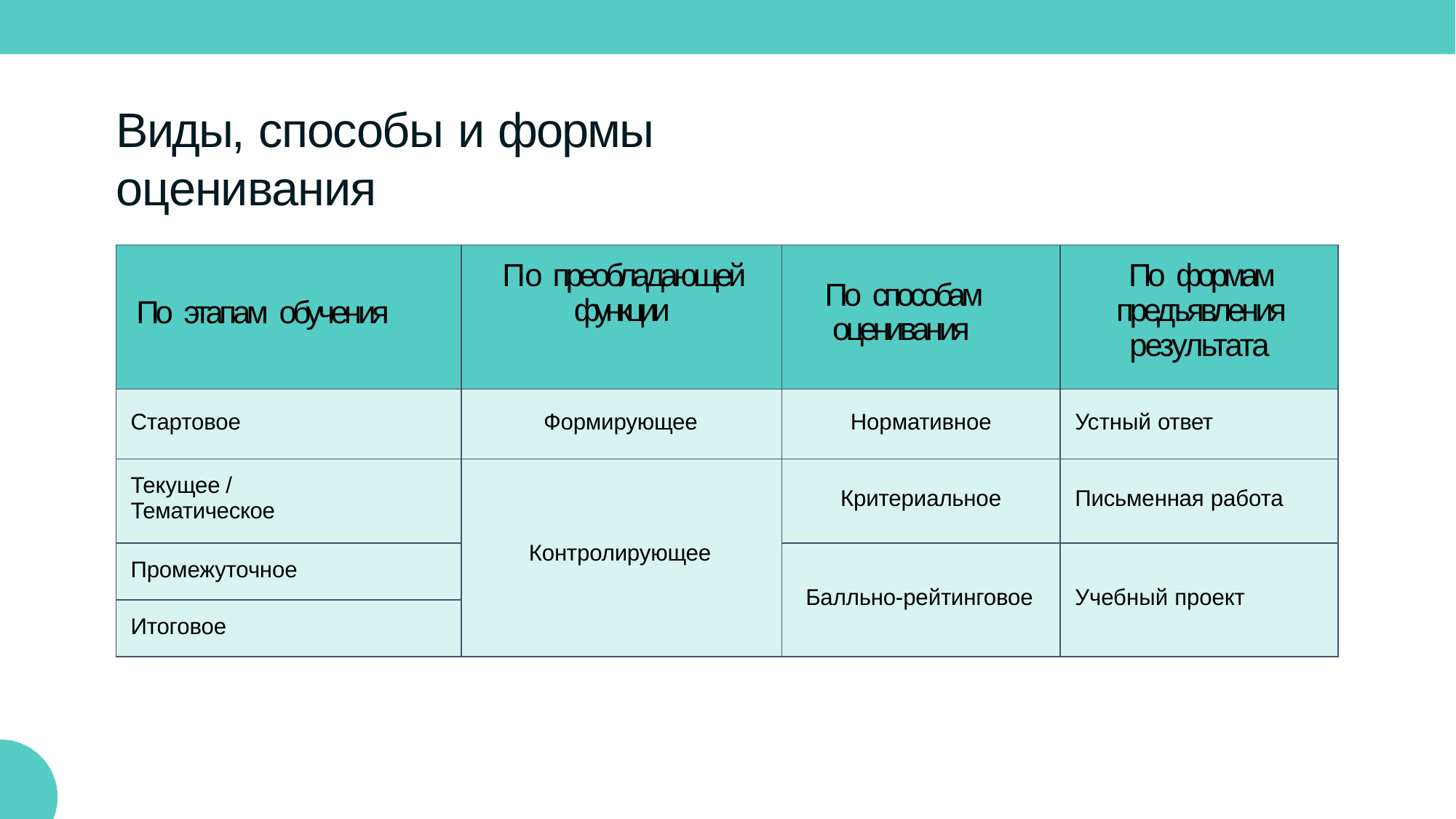

# Виды, способы и формы оценивания
| По этапам обучения | По преобладающей функции | По способам оценивания | По формам предъявления результата |
| --- | --- | --- | --- |
| Стартовое | Формирующее | Нормативное | Устный ответ |
| Текущее / Тематическое | Контролирующее | Критериальное | Письменная работа |
| Промежуточное |  | Балльно-рейтинговое | Учебный проект |
| Итоговое |  |  |  |